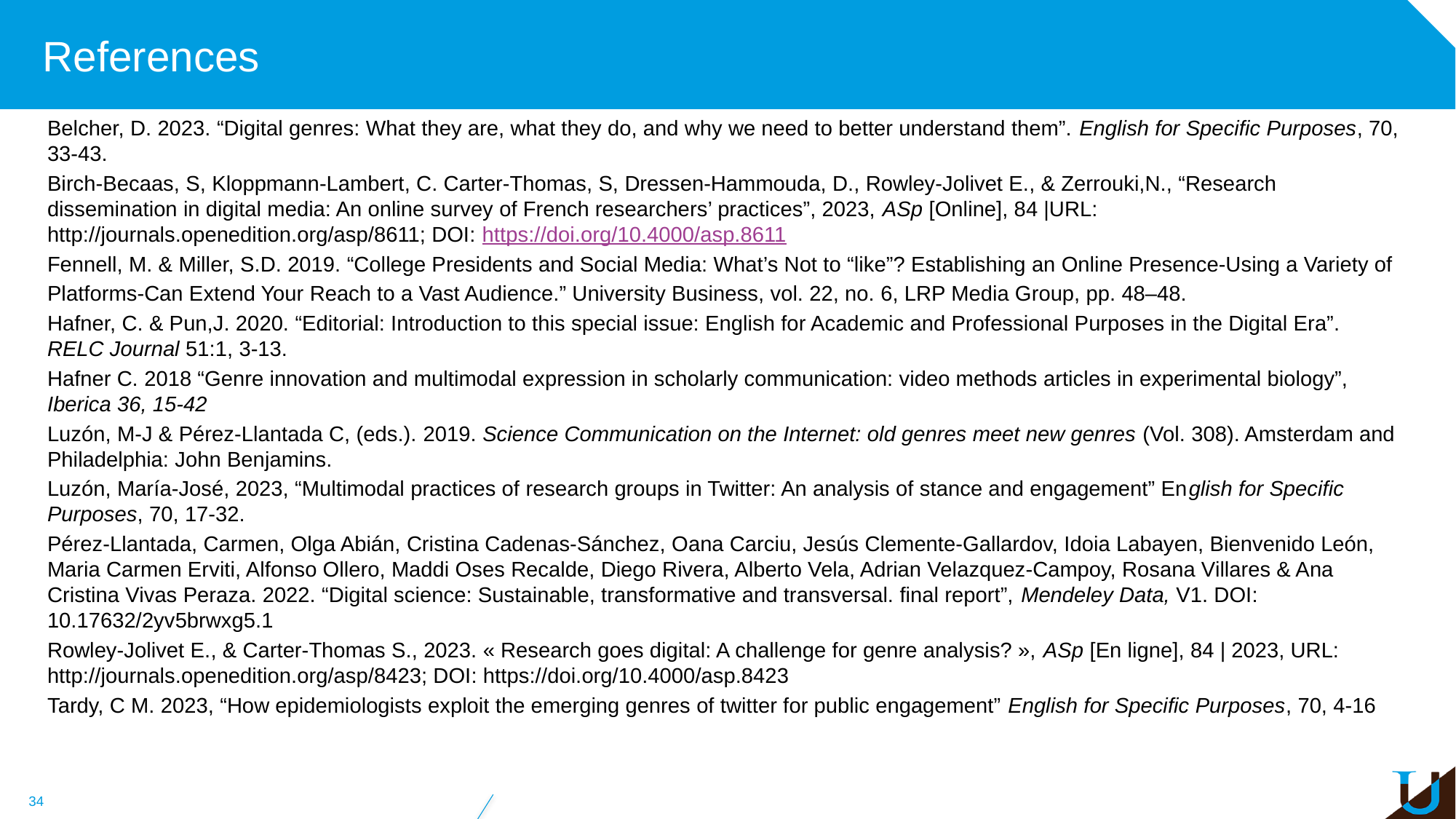

# References
Belcher, D. 2023. “Digital genres: What they are, what they do, and why we need to better understand them”. English for Specific Purposes, 70, 33-43.
Birch-Becaas, S, Kloppmann-Lambert, C. Carter-Thomas, S, Dressen-Hammouda, D., Rowley-Jolivet E., & Zerrouki,N., “Research dissemination in digital media: An online survey of French researchers’ practices”, 2023, ASp [Online], 84 |URL: http://journals.openedition.org/asp/8611; DOI: https://doi.org/10.4000/asp.8611
Fennell, M. & Miller, S.D. 2019. “College Presidents and Social Media: What’s Not to “like”? Establishing an Online Presence-Using a Variety of
Platforms-Can Extend Your Reach to a Vast Audience.” University Business, vol. 22, no. 6, LRP Media Group, pp. 48–48.
Hafner, C. & Pun,J. 2020. “Editorial: Introduction to this special issue: English for Academic and Professional Purposes in the Digital Era”. RELC Journal 51:1, 3-13.
Hafner C. 2018 “Genre innovation and multimodal expression in scholarly communication: video methods articles in experimental biology”, Iberica 36, 15-42
Luzón, M-J & Pérez-Llantada C, (eds.). 2019. Science Communication on the Internet: old genres meet new genres (Vol. 308). Amsterdam and Philadelphia: John Benjamins.
Luzón, María-José, 2023, “Multimodal practices of research groups in Twitter: An analysis of stance and engagement” English for Specific Purposes, 70, 17-32.
Pérez-Llantada, Carmen, Olga Abián, Cristina Cadenas-Sánchez, Oana Carciu, Jesús Clemente-Gallardov, Idoia Labayen, Bienvenido León, Maria Carmen Erviti, Alfonso Ollero, Maddi Oses Recalde, Diego Rivera, Alberto Vela, Adrian Velazquez-Campoy, Rosana Villares & Ana Cristina Vivas Peraza. 2022. “Digital science: Sustainable, transformative and transversal. final report”, Mendeley Data, V1. DOI: 10.17632/2yv5brwxg5.1
Rowley-Jolivet E., & Carter-Thomas S., 2023. « Research goes digital: A challenge for genre analysis? », ASp [En ligne], 84 | 2023, URL: http://journals.openedition.org/asp/8423; DOI: https://doi.org/10.4000/asp.8423
Tardy, C M. 2023, “How epidemiologists exploit the emerging genres of twitter for public engagement” English for Specific Purposes, 70, 4-16

34